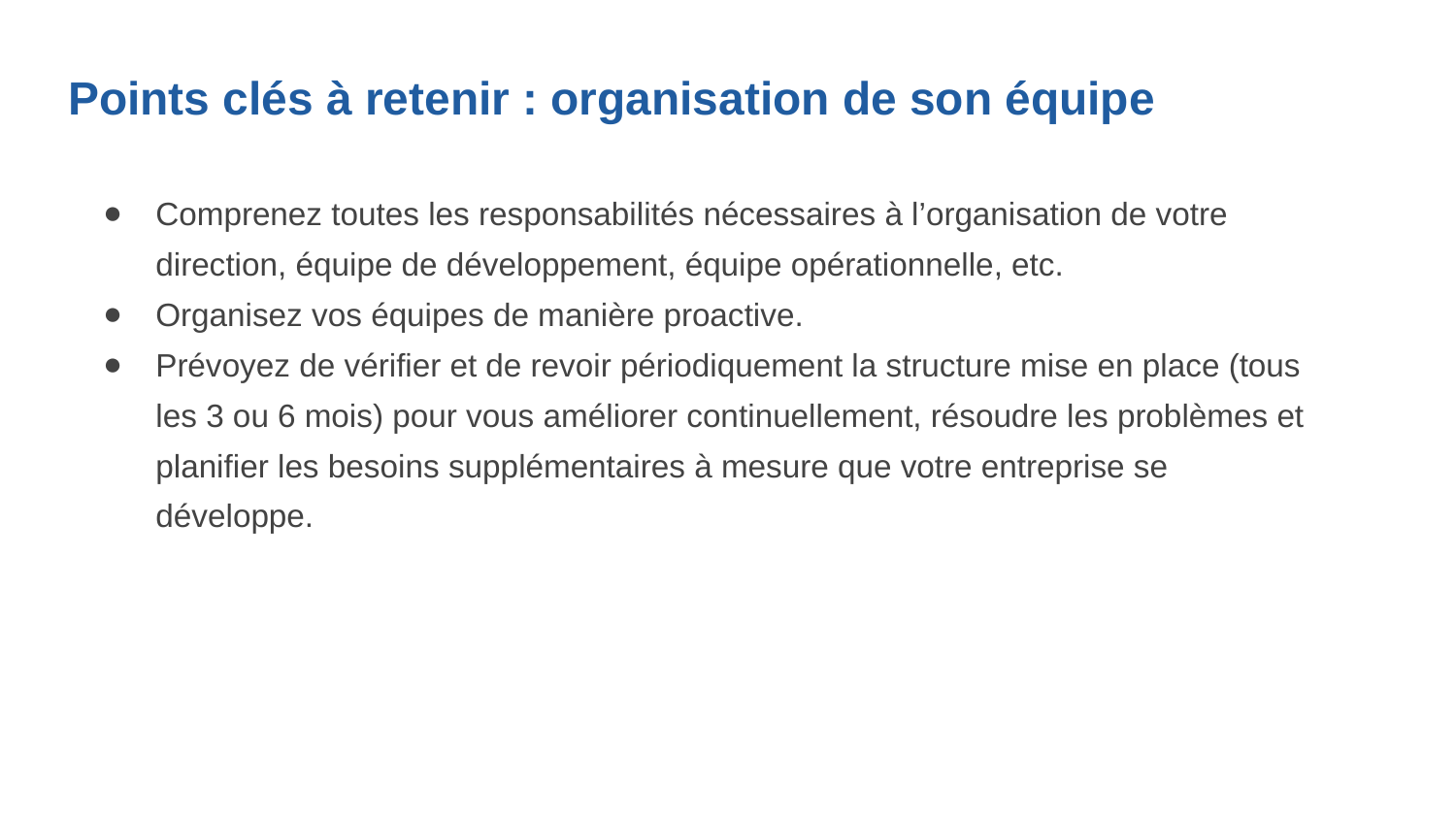

Points clés à retenir : organisation de son équipe
Comprenez toutes les responsabilités nécessaires à l’organisation de votre direction, équipe de développement, équipe opérationnelle, etc.
Organisez vos équipes de manière proactive.
Prévoyez de vérifier et de revoir périodiquement la structure mise en place (tous les 3 ou 6 mois) pour vous améliorer continuellement, résoudre les problèmes et planifier les besoins supplémentaires à mesure que votre entreprise se développe.